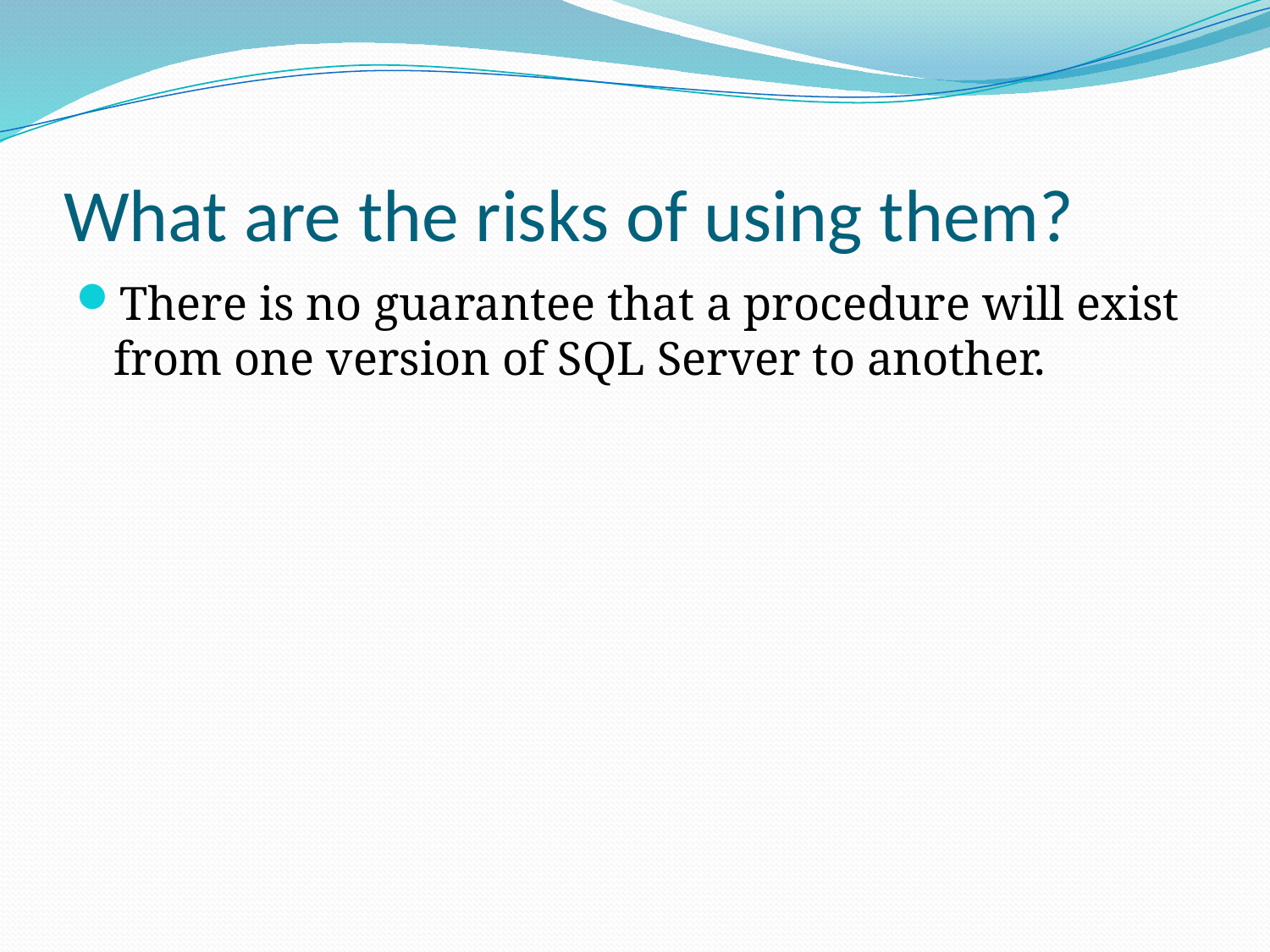

# What are the risks of using them?
There is no guarantee that a procedure will exist from one version of SQL Server to another.